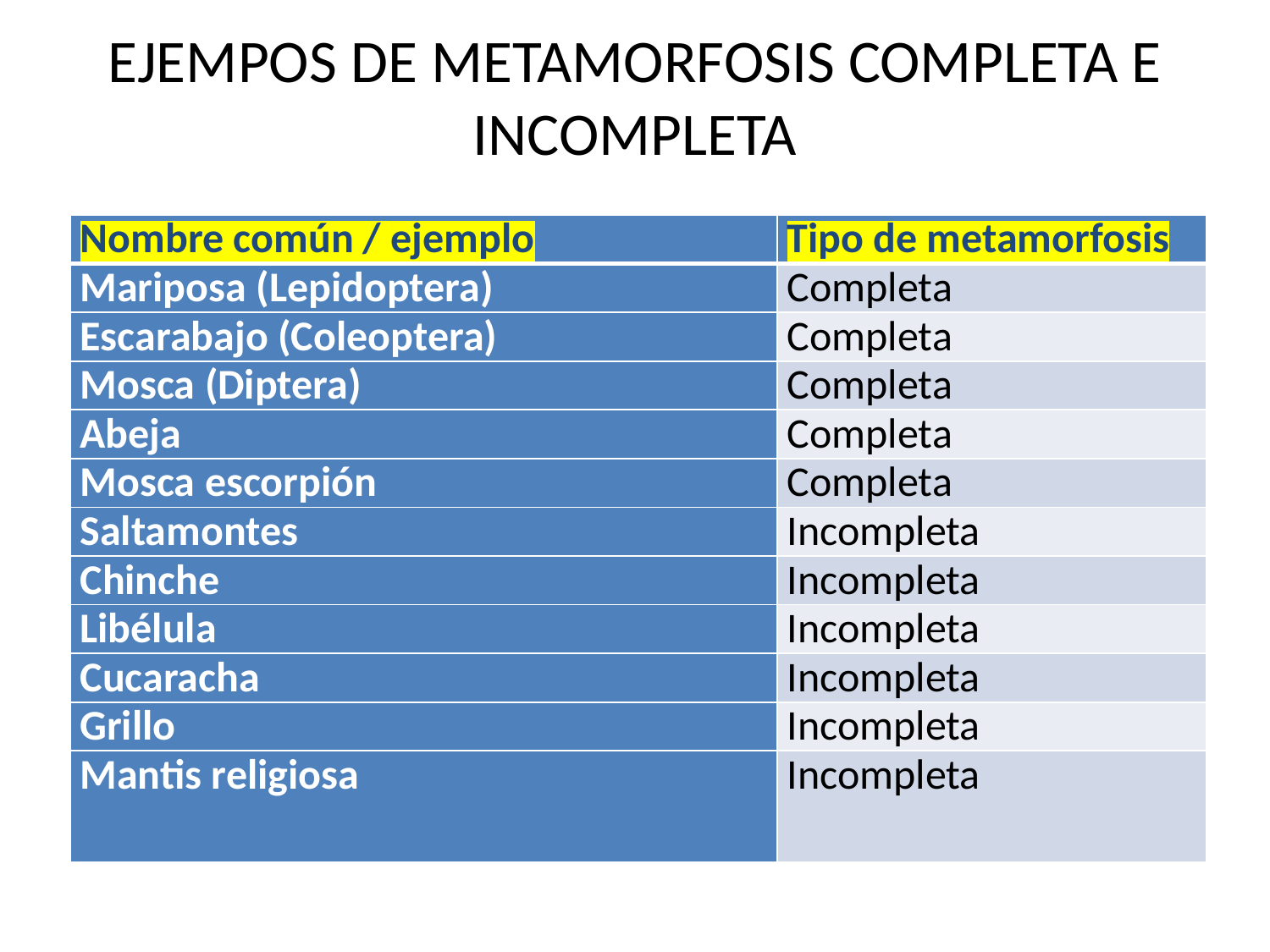

# EJEMPOS DE METAMORFOSIS COMPLETA E INCOMPLETA
| Nombre común / ejemplo | Tipo de metamorfosis |
| --- | --- |
| Mariposa (Lepidoptera) | Completa |
| Escarabajo (Coleoptera) | Completa |
| Mosca (Diptera) | Completa |
| Abeja | Completa |
| Mosca escorpión | Completa |
| Saltamontes | Incompleta |
| Chinche | Incompleta |
| Libélula | Incompleta |
| Cucaracha | Incompleta |
| Grillo | Incompleta |
| Mantis religiosa | Incompleta |